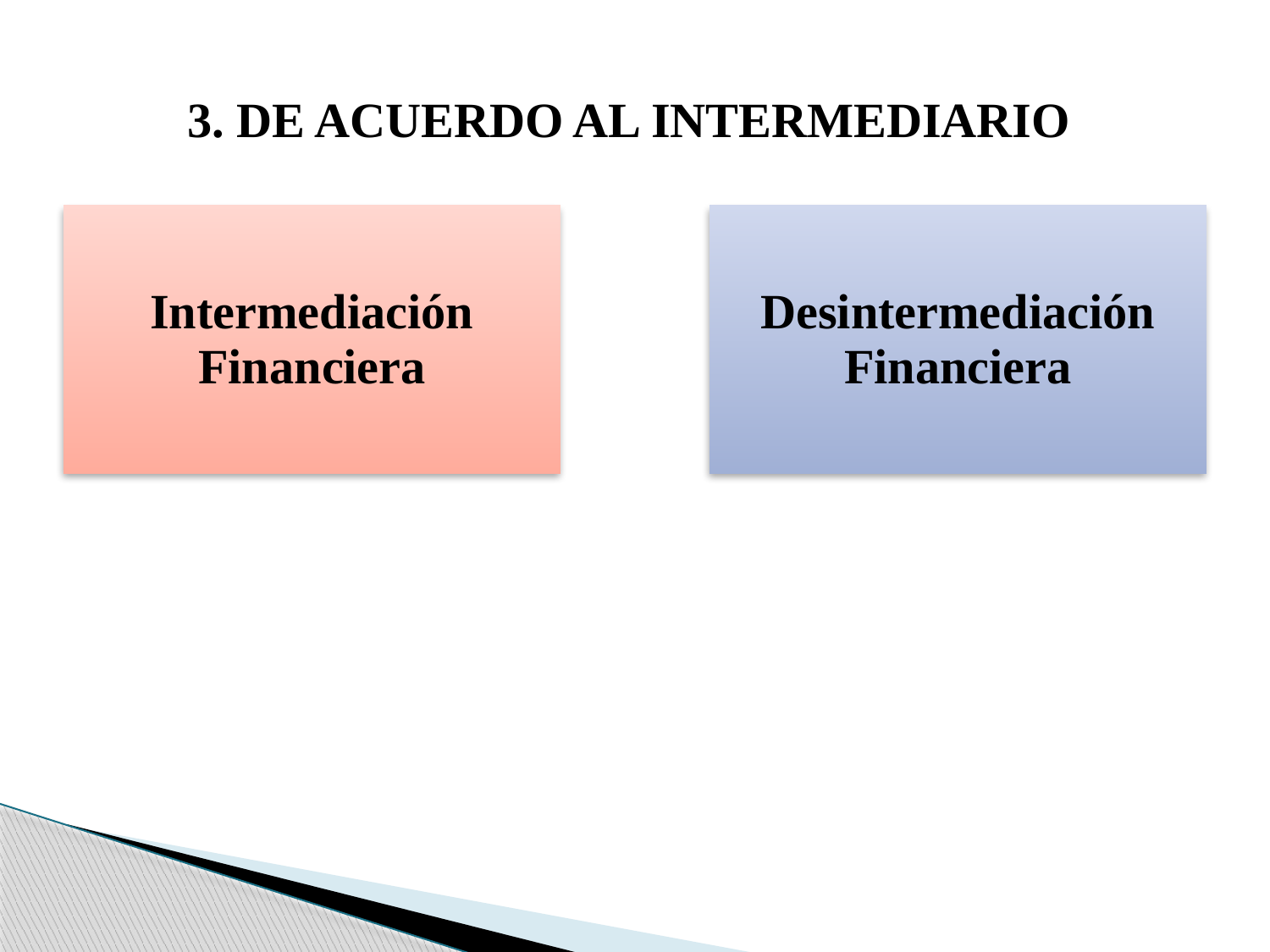

# 3. DE ACUERDO AL INTERMEDIARIO
Intermediación Financiera
Desintermediación Financiera